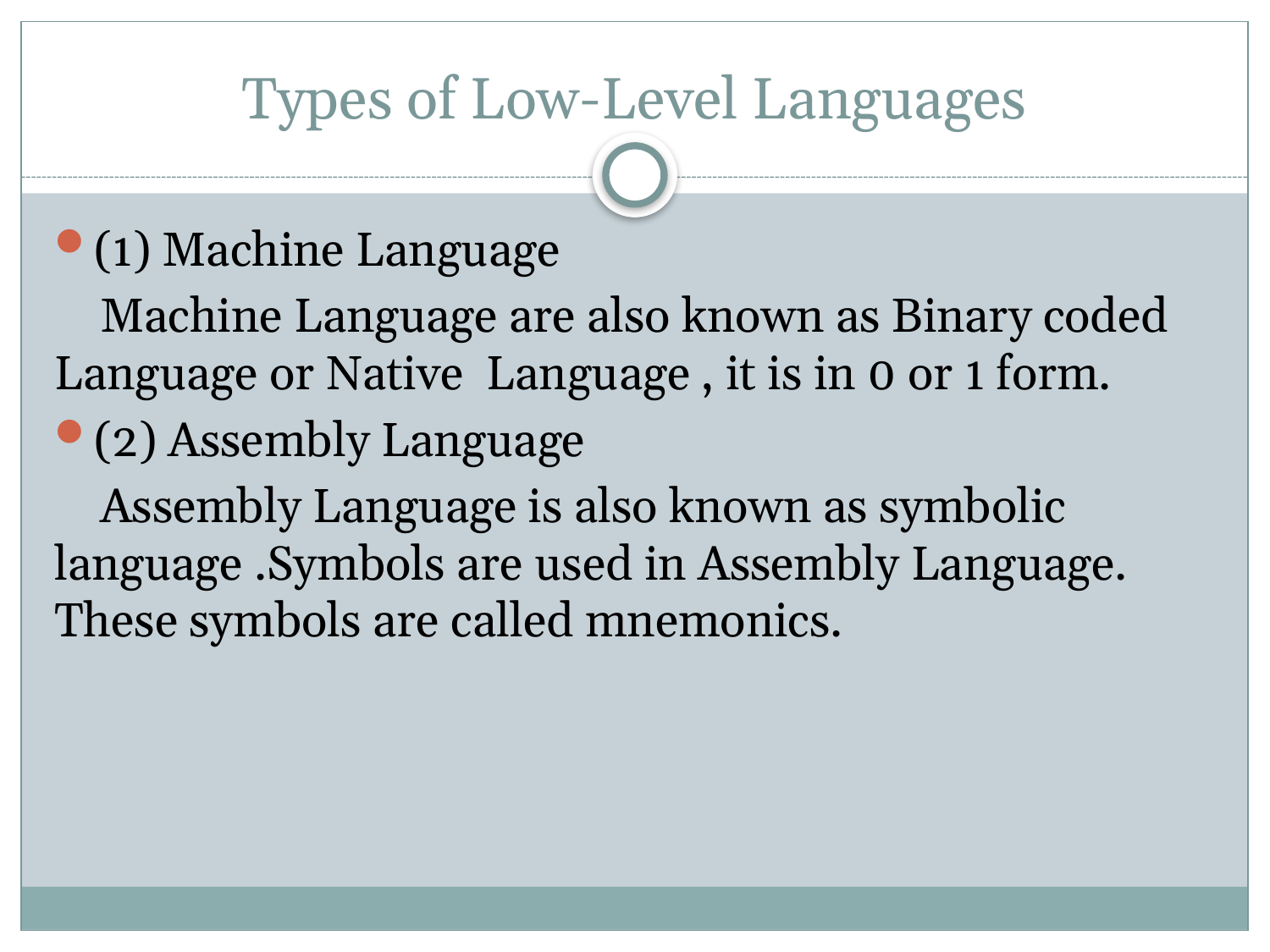

# Types of Low-Level Languages
(1) Machine Language
    Machine Language are also known as Binary coded  Language or Native  Language , it is in 0 or 1 form.
(2) Assembly Language
    Assembly Language is also known as symbolic language .Symbols are used in Assembly Language. These symbols are called mnemonics.